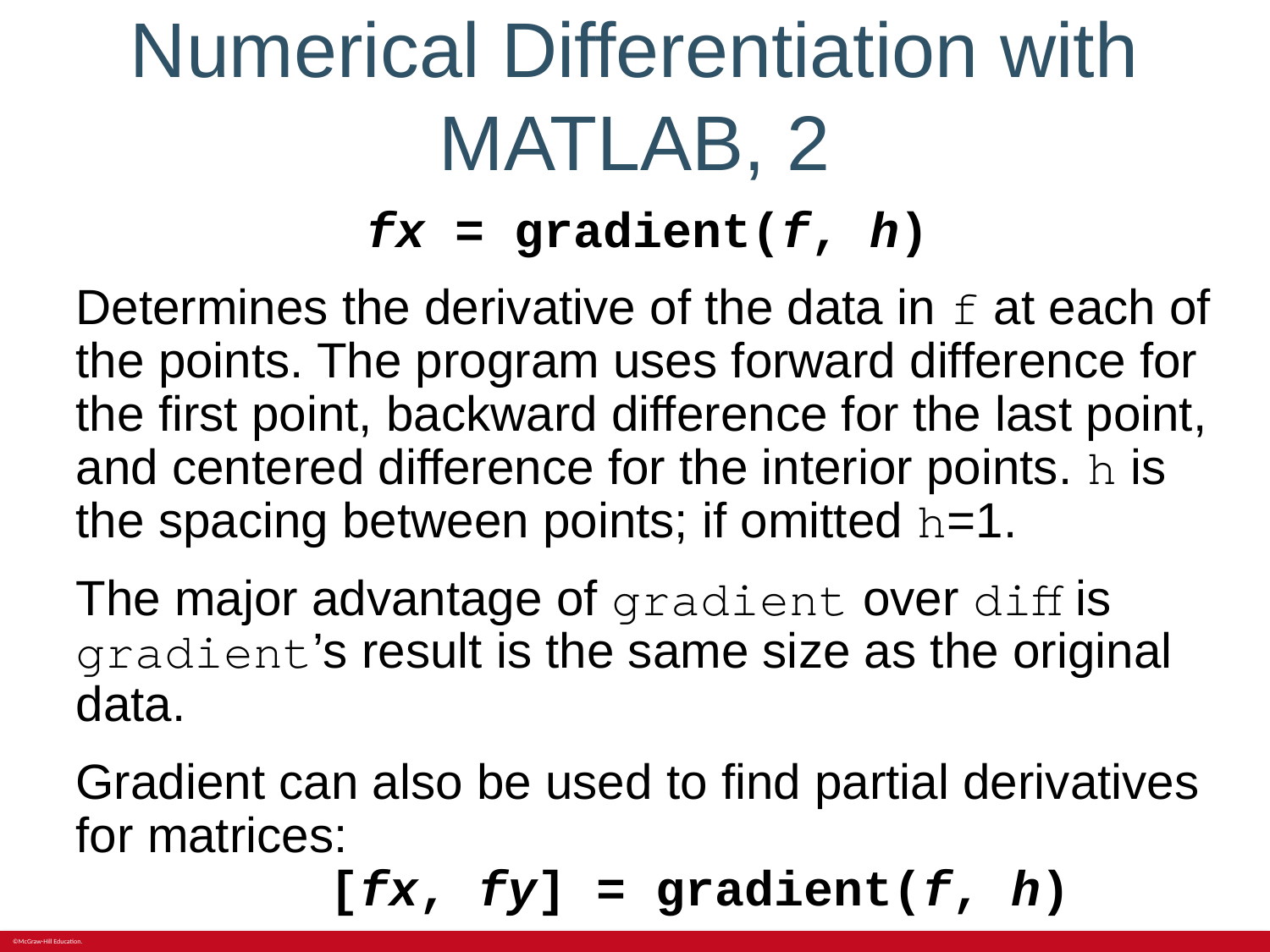

# Numerical Differentiation with MATLAB, 2
fx = gradient(f, h)
Determines the derivative of the data in f at each of the points. The program uses forward difference for the first point, backward difference for the last point, and centered difference for the interior points. h is the spacing between points; if omitted h=1.
The major advantage of gradient over diff is gradient’s result is the same size as the original data.
Gradient can also be used to find partial derivatives for matrices:
		[fx, fy] = gradient(f, h)